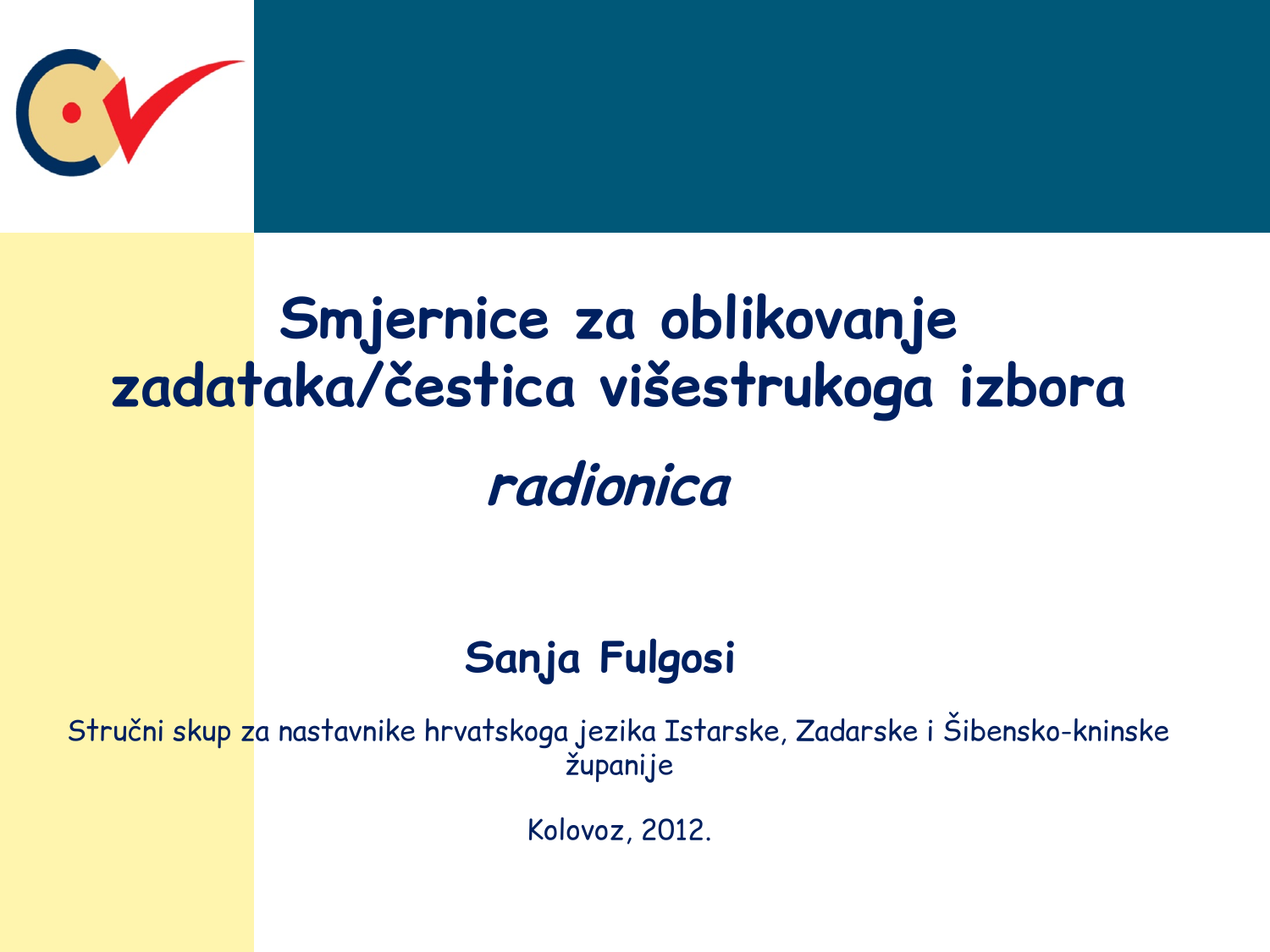

#
Smjernice za oblikovanje zadataka/čestica višestrukoga izbora
radionica

Sanja Fulgosi
Stručni skup za nastavnike hrvatskoga jezika Istarske, Zadarske i Šibensko-kninske županije
Kolovoz, 2012.